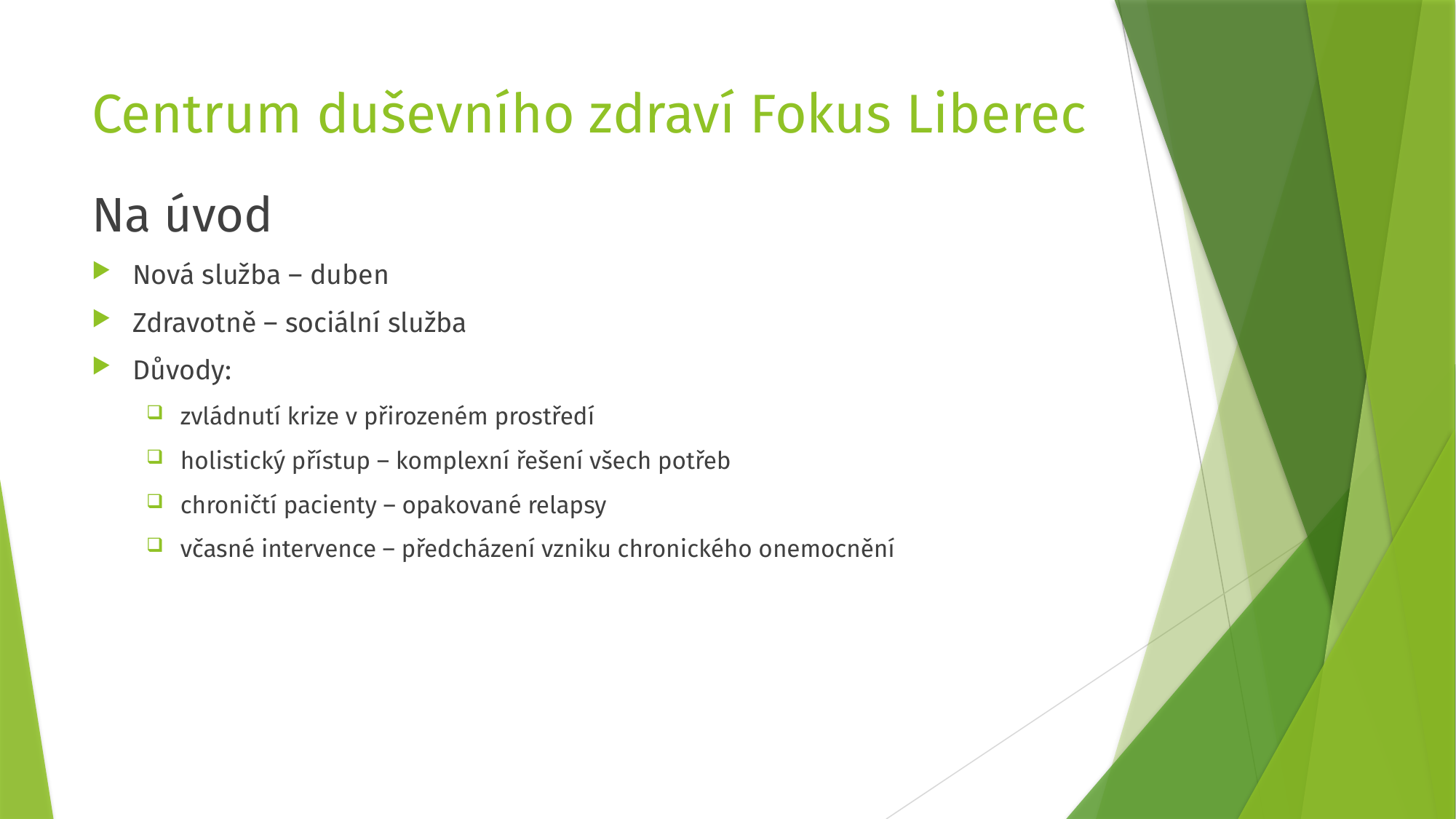

# Centrum duševního zdraví Fokus Liberec
Na úvod
Nová služba – duben
Zdravotně – sociální služba
Důvody:
zvládnutí krize v přirozeném prostředí
holistický přístup – komplexní řešení všech potřeb
chroničtí pacienty – opakované relapsy
včasné intervence – předcházení vzniku chronického onemocnění